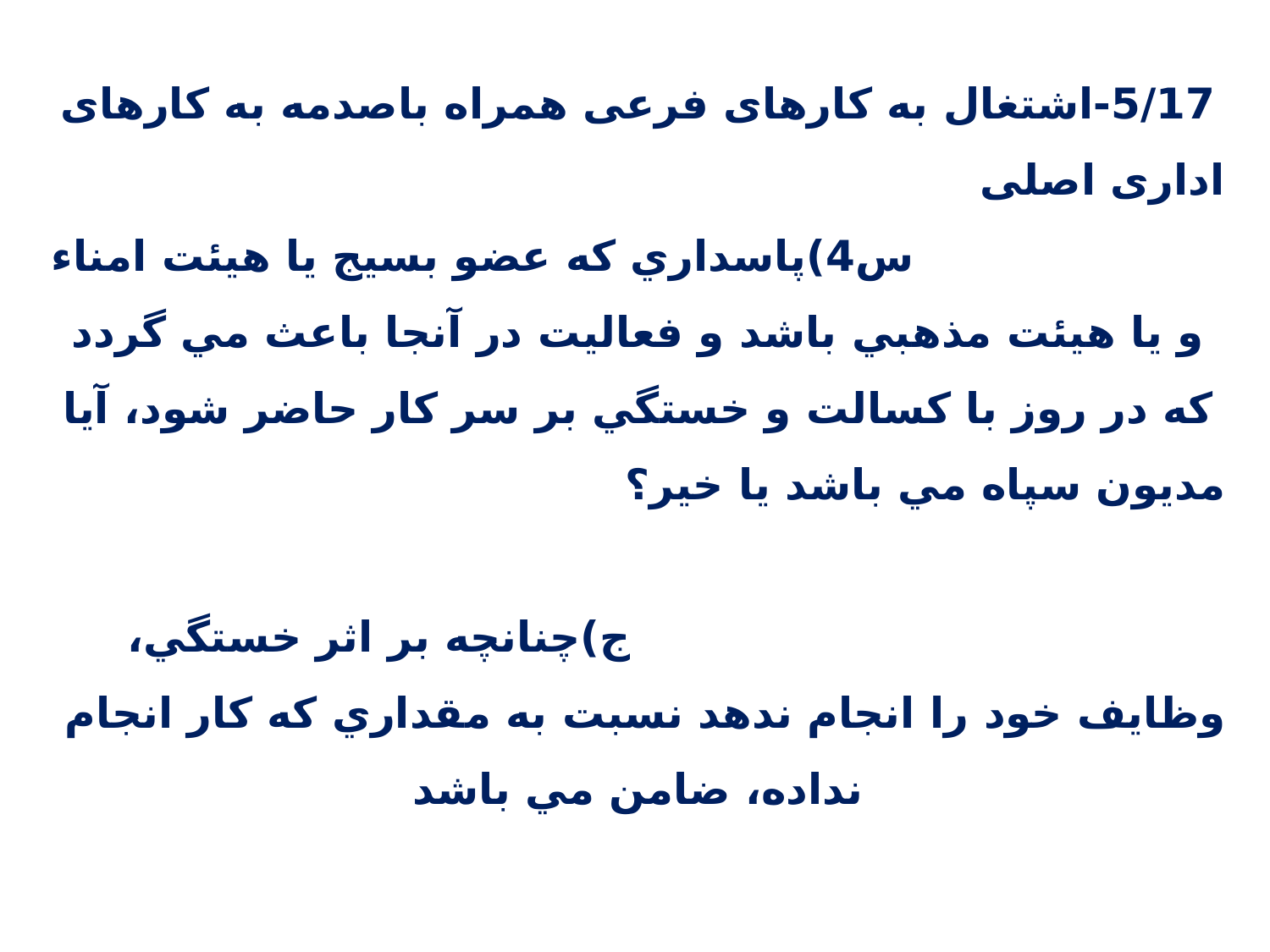

5/17-اشتغال به کارهای فرعی همراه باصدمه به کارهای اداری اصلی                                                                                     س4)پاسداري كه عضو بسيج يا هيئت امناء و يا هيئت مذهبي باشد و فعاليت در آنجا باعث مي گردد كه در روز با كسالت و خستگي بر سر كار حاضر شود، آيا مديون سپاه مي باشد يا خير؟                                                                                                                                                           ج)چنانچه بر اثر خستگي، وظايف خود را انجام ندهد نسبت به مقداري كه كار انجام  نداده، ضامن مي باشد